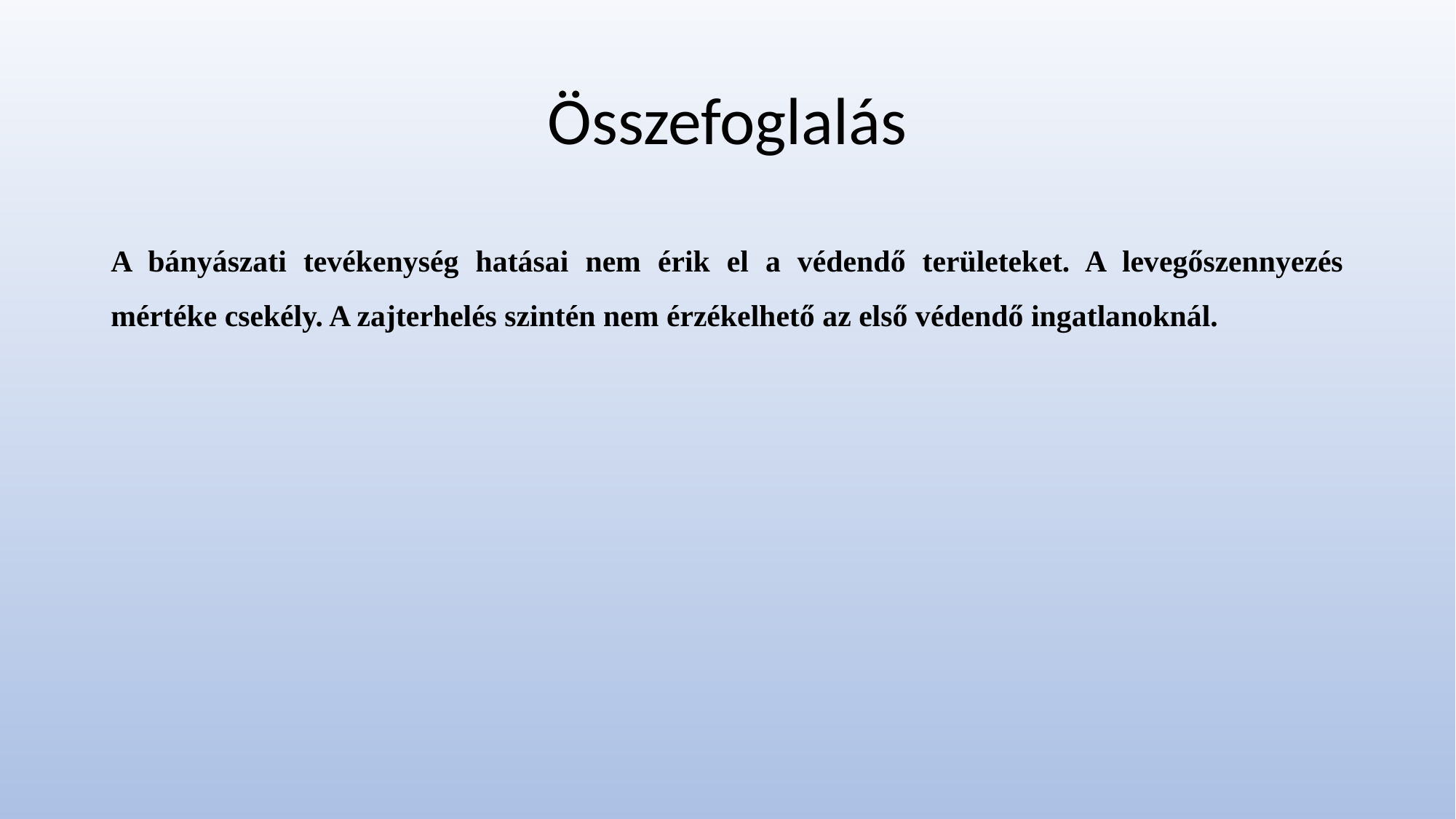

# Összefoglalás
A bányászati tevékenység hatásai nem érik el a védendő területeket. A levegőszennyezés mértéke csekély. A zajterhelés szintén nem érzékelhető az első védendő ingatlanoknál.